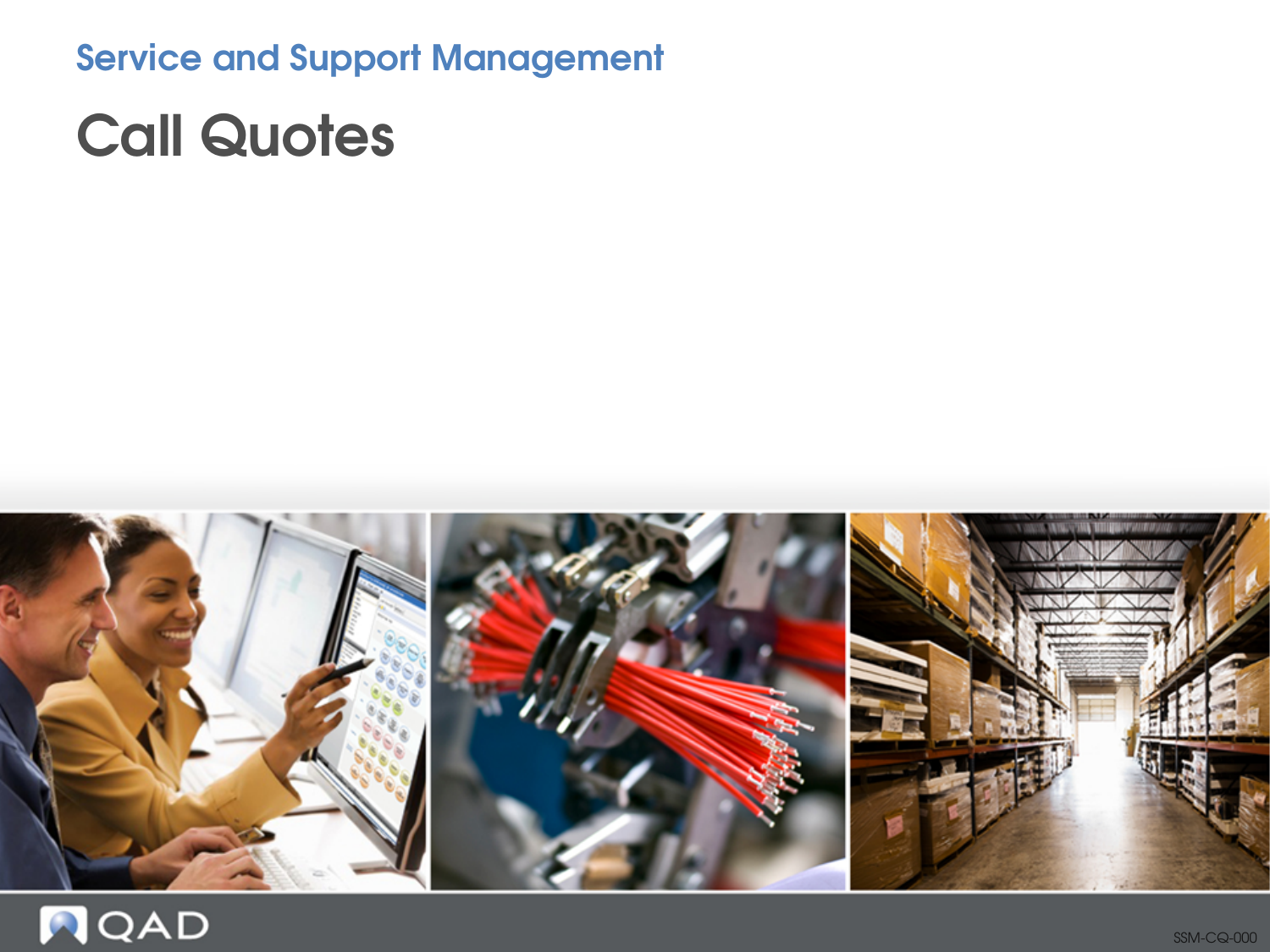

Service and Support Management
# Call Quotes

SSM-CQ-000